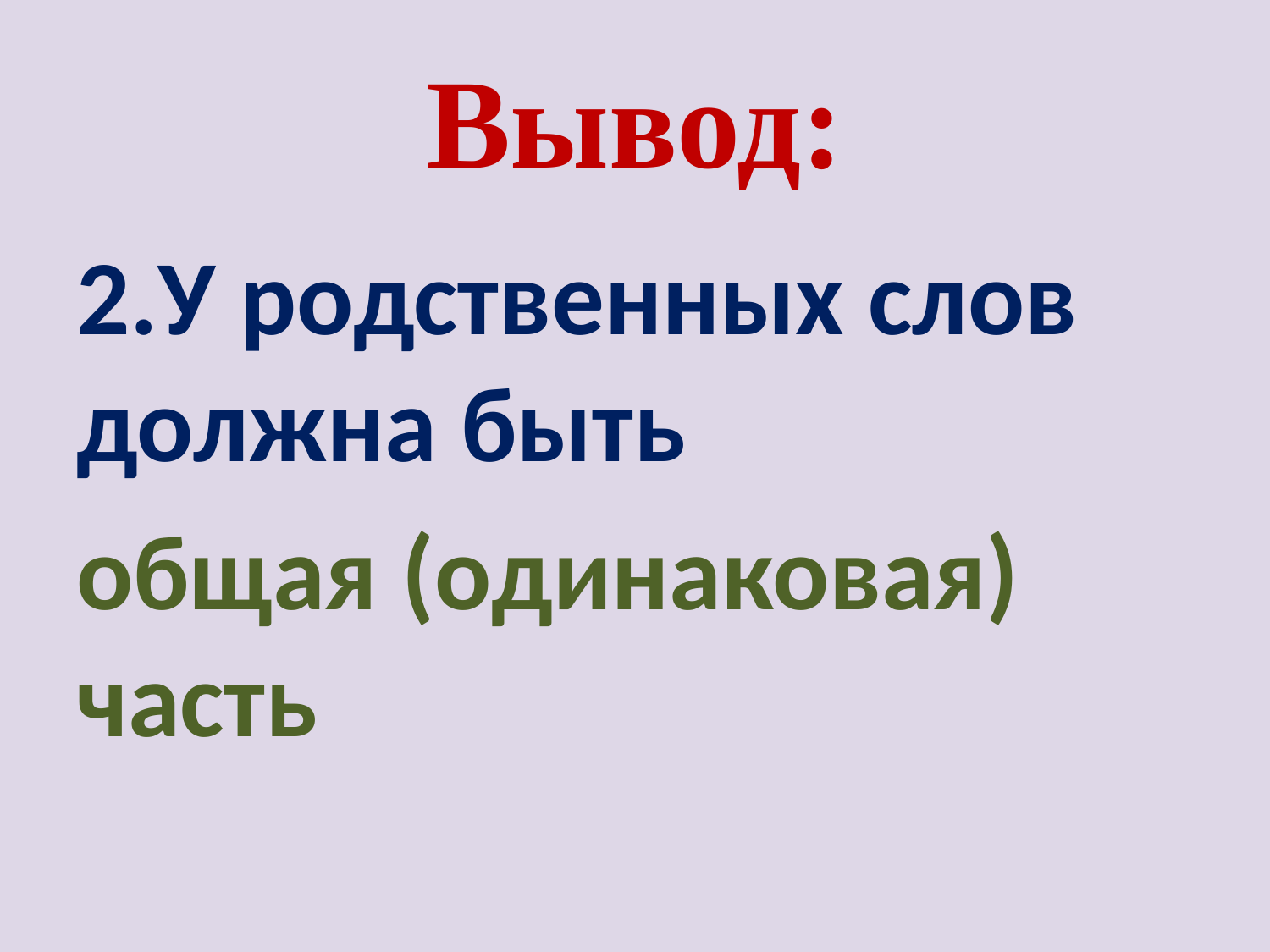

# Вывод:
2.У родственных слов должна быть
общая (одинаковая) часть